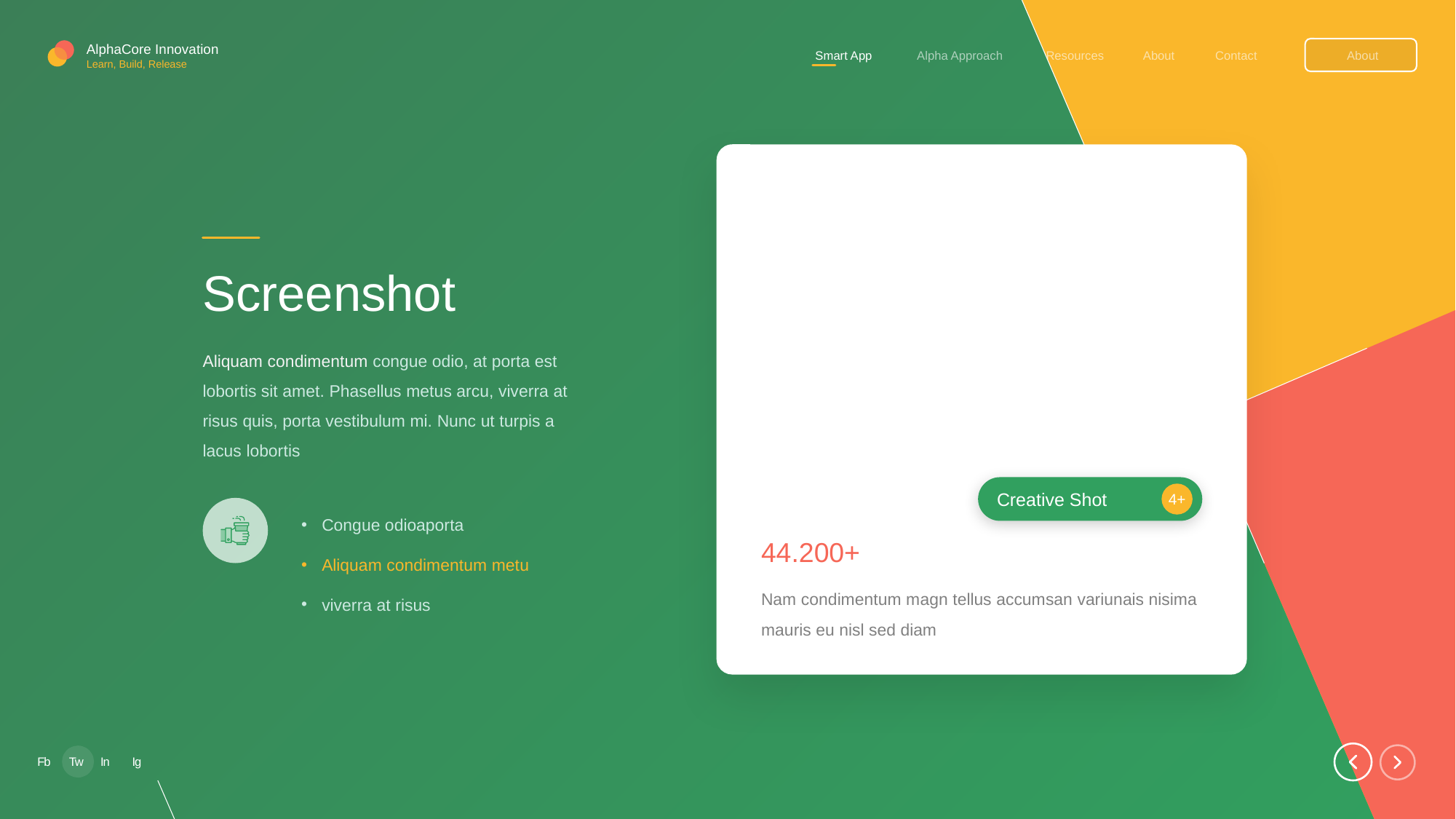

AlphaCore Innovation

Smart App
Alpha Approach
Resources
About
Contact
About
Learn, Build, Release

Screenshot
Aliquam condimentum congue odio, at porta est lobortis sit amet. Phasellus metus arcu, viverra at risus quis, porta vestibulum mi. Nunc ut turpis a lacus lobortis

Creative Shot
Congue odioaporta
Aliquam condimentum metu
viverra at risus
4+

44.200+
Nam condimentum magn tellus accumsan variunais nisima mauris eu nisl sed diam

Fb
Tw
In
Ig